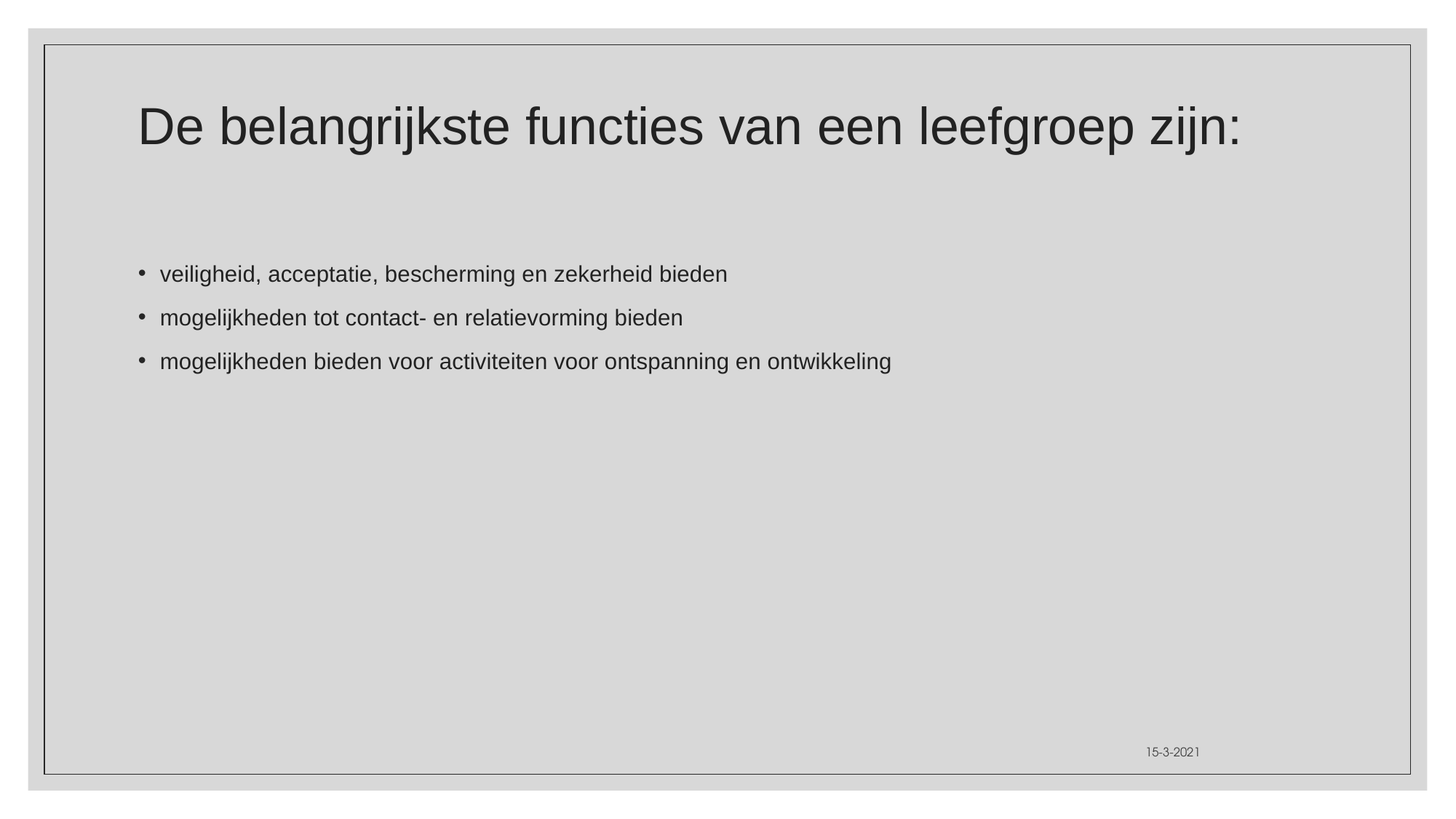

# De belangrijkste functies van een leefgroep zijn:
veiligheid, acceptatie, bescherming en zekerheid bieden
mogelijkheden tot contact- en relatievorming bieden
mogelijkheden bieden voor activiteiten voor ontspanning en ontwikkeling

15-3-2021